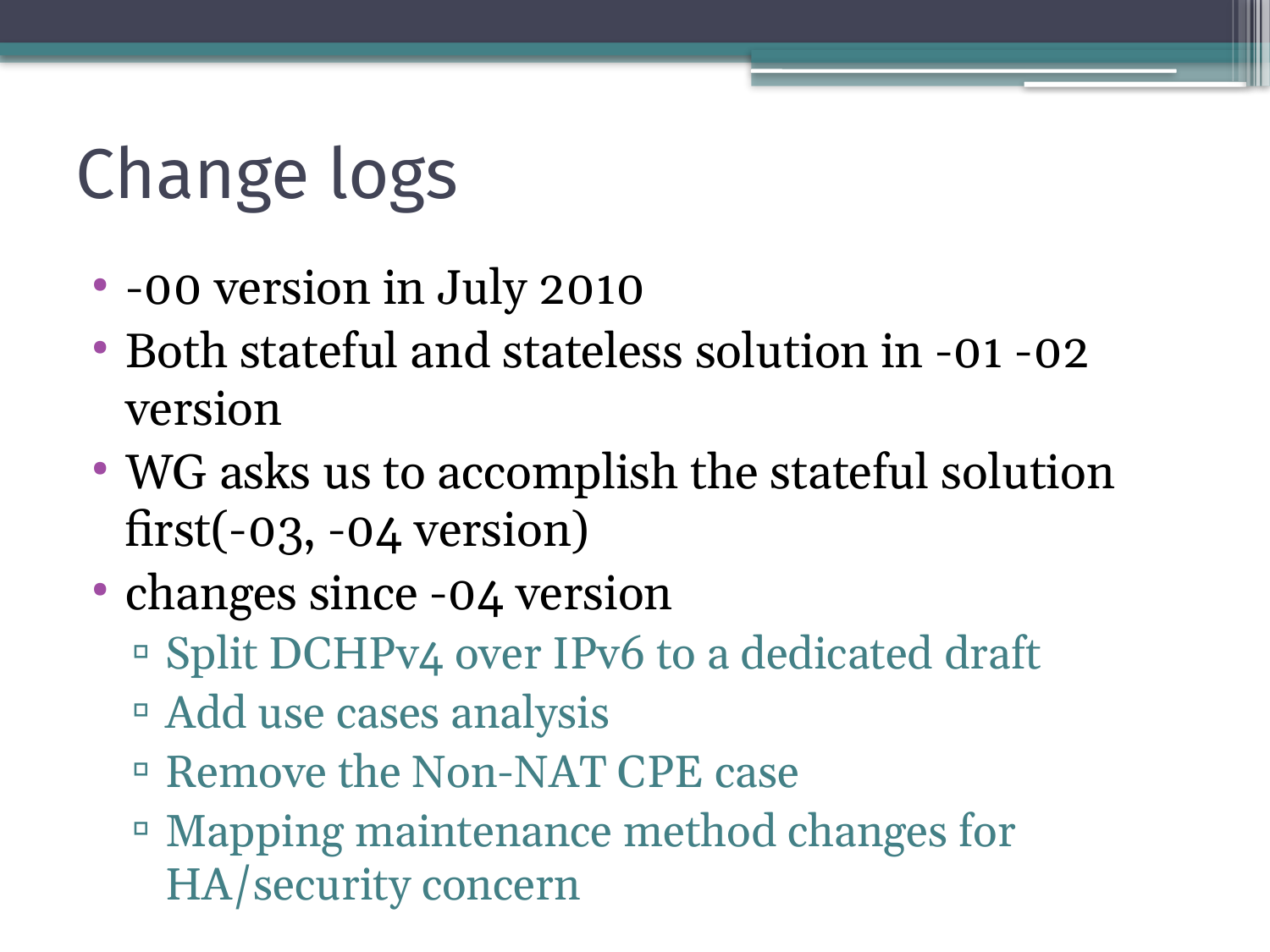

# Change logs
-00 version in July 2010
Both stateful and stateless solution in -01 -02 version
WG asks us to accomplish the stateful solution first(-03, -04 version)
changes since -04 version
Split DCHPv4 over IPv6 to a dedicated draft
Add use cases analysis
Remove the Non-NAT CPE case
Mapping maintenance method changes for HA/security concern